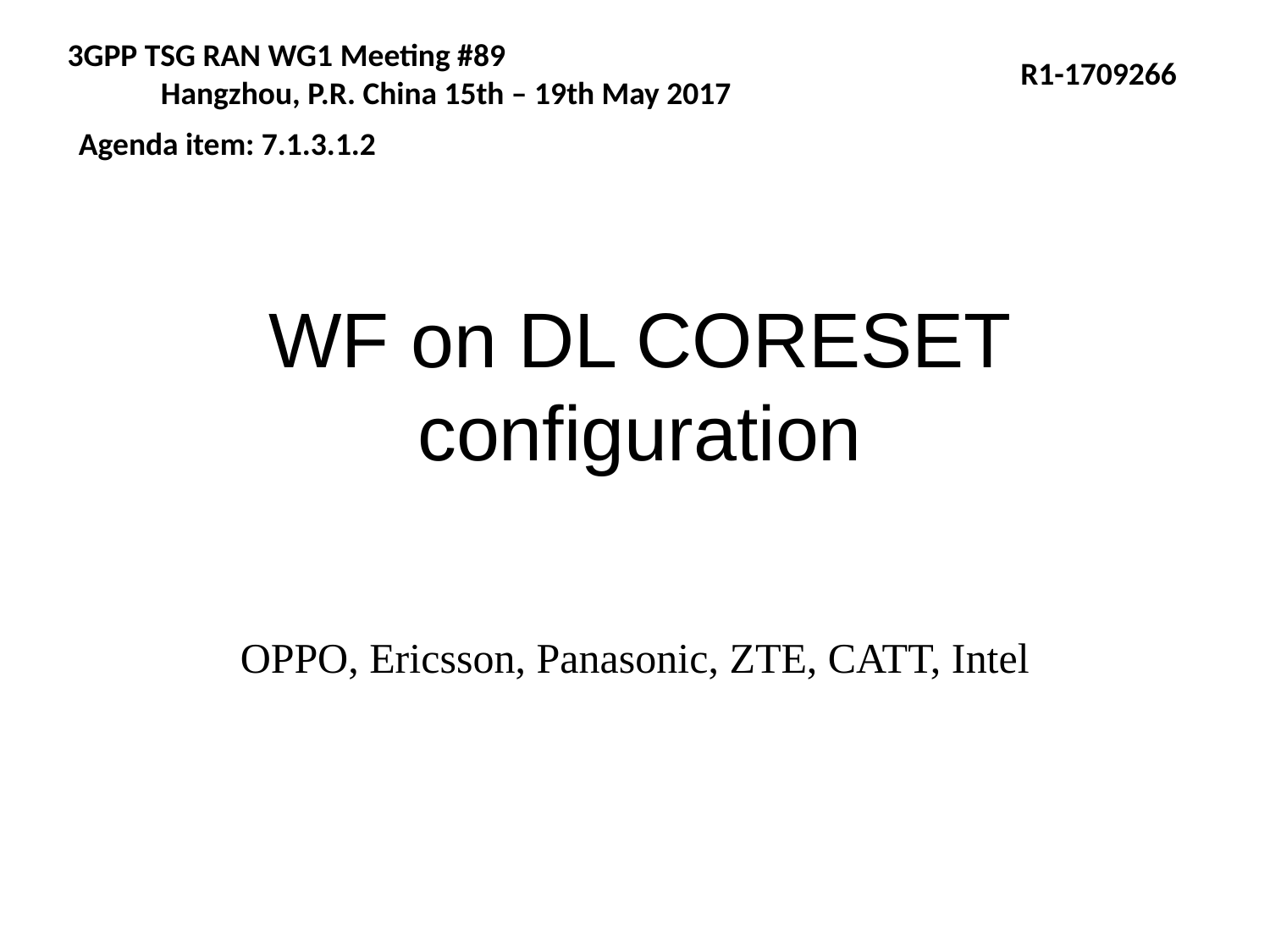

3GPP TSG RAN WG1 Meeting #89                                                                                  Hangzhou, P.R. China 15th – 19th May 2017
R1-1709266
Agenda item: 7.1.3.1.2
# WF on DL CORESET configuration
OPPO, Ericsson, Panasonic, ZTE, CATT, Intel